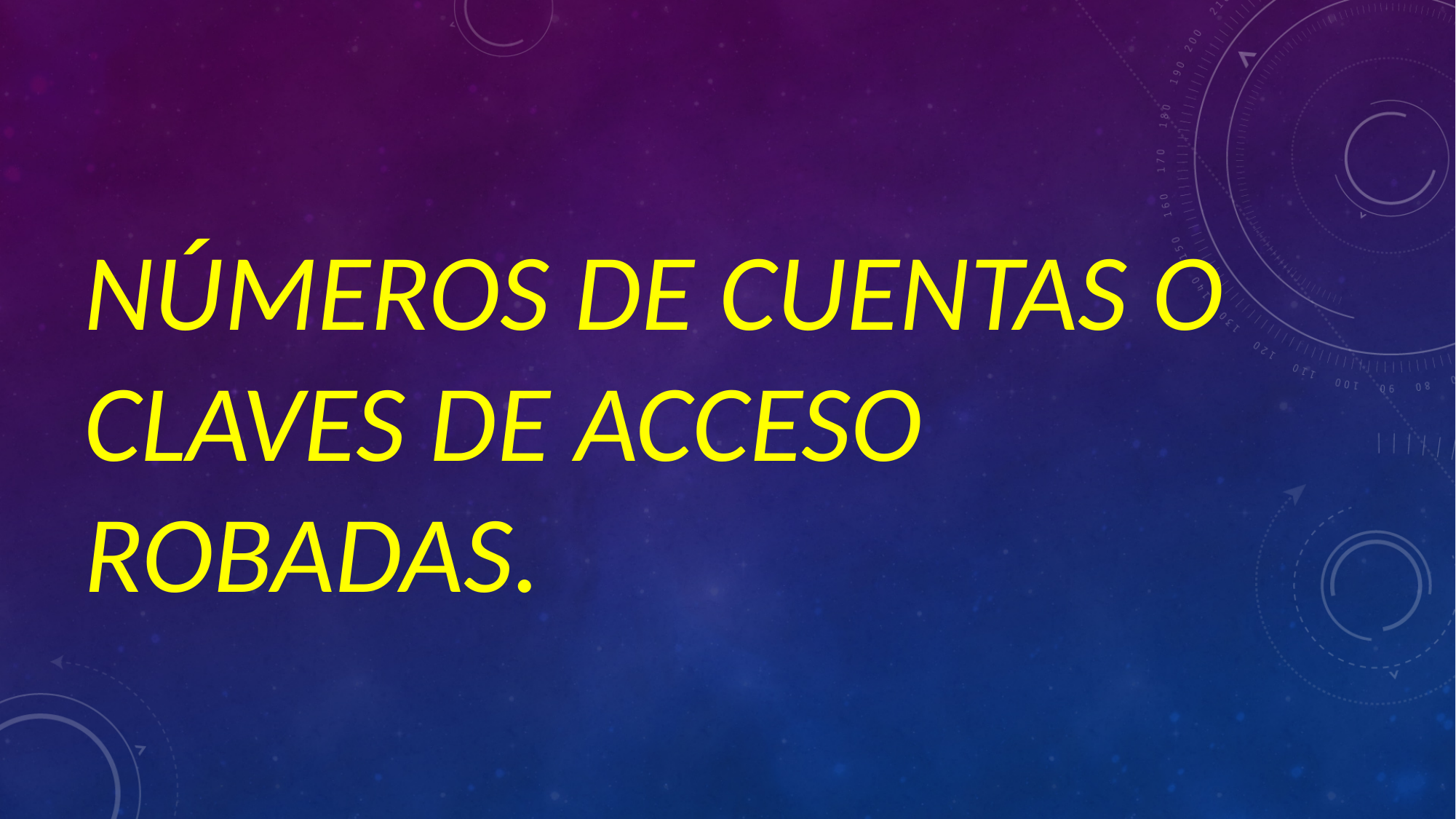

Números de cuentas o claves de acceso robadas.